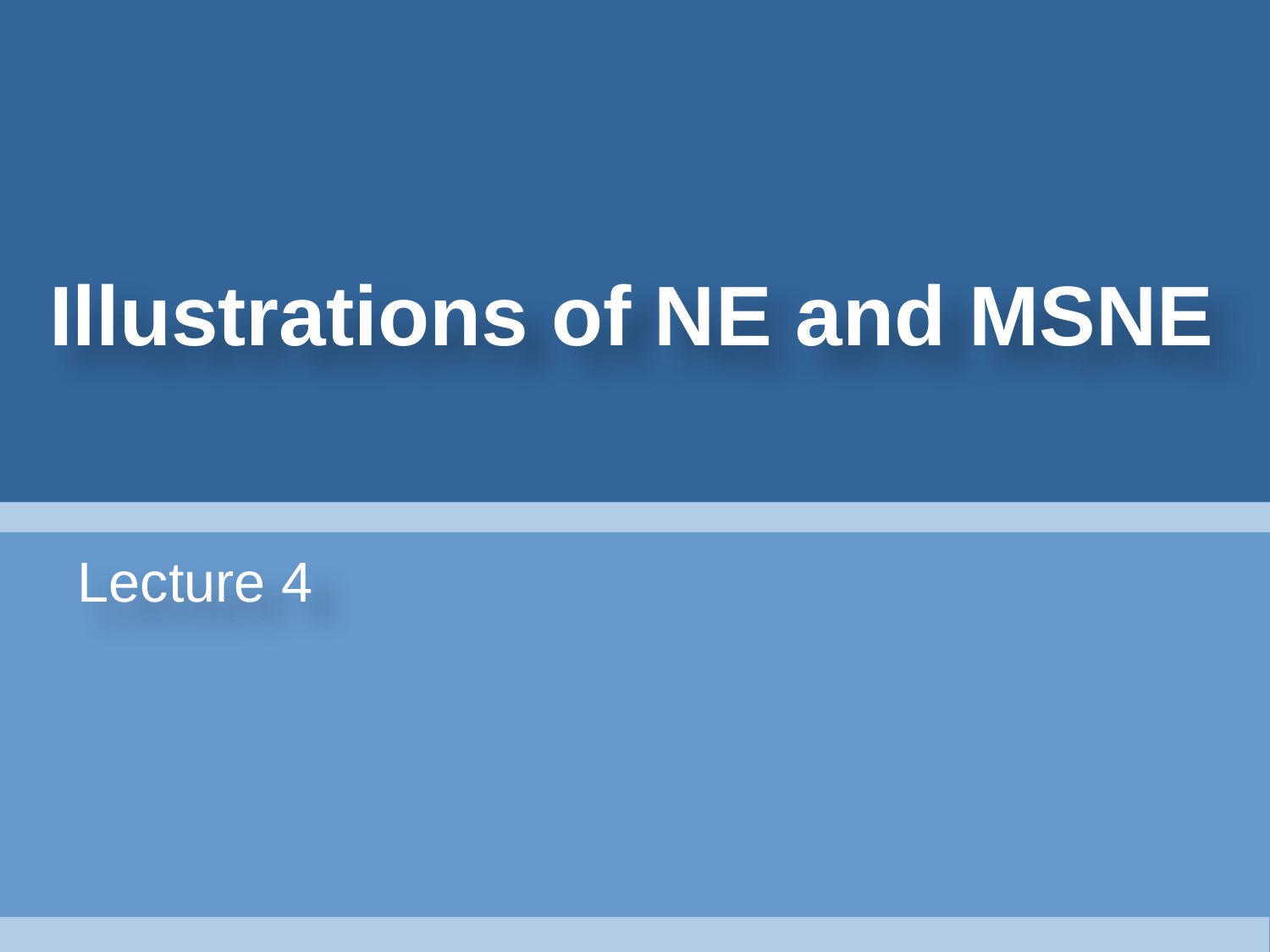

# Illustrations of NE and MSNE
Lecture 4